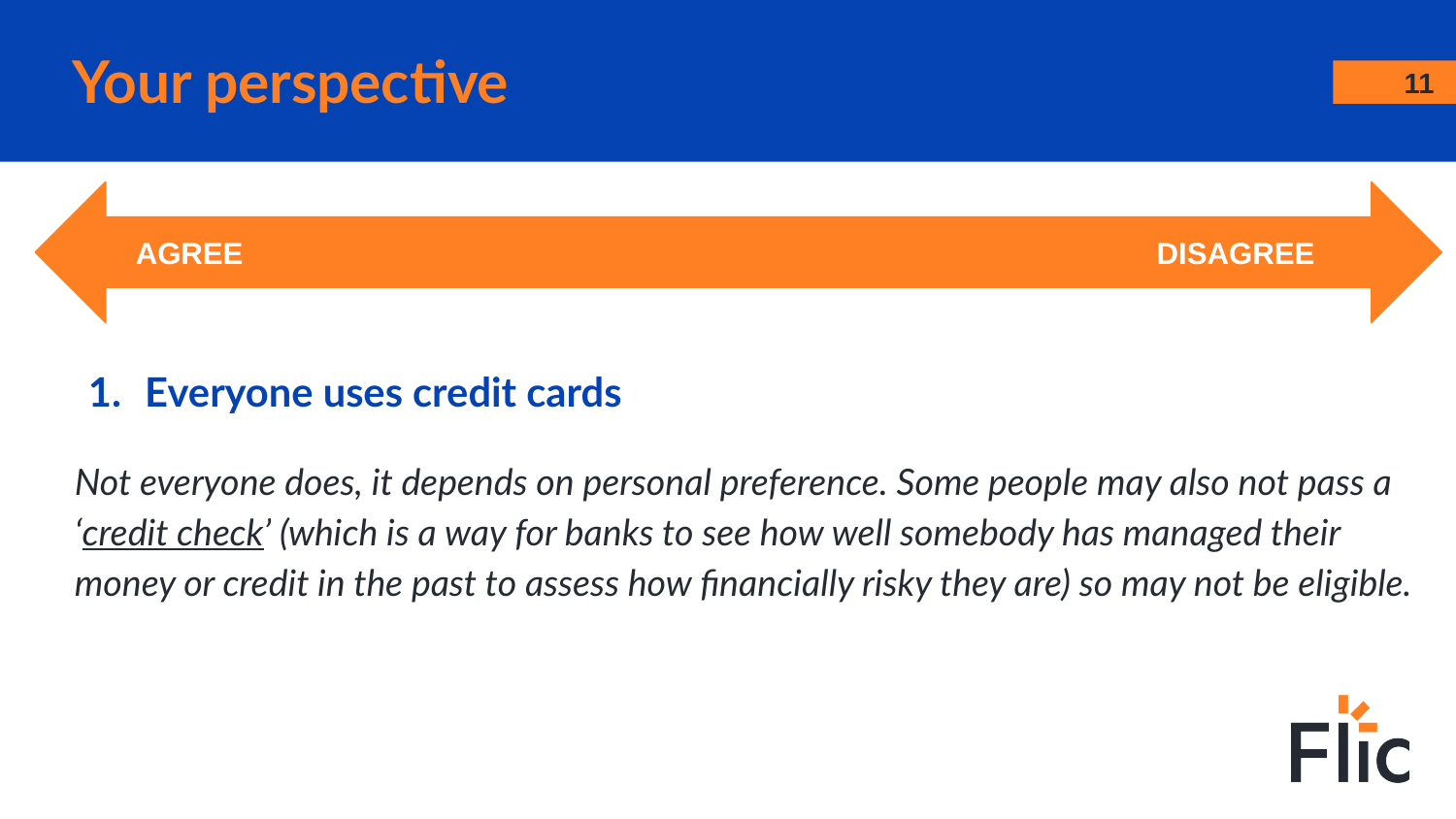

# Your perspective

11

AGREE                                                                                                            DISAGREE
AGREE                                                                                                           DISAGREE
Everyone uses credit cards

Not everyone does, it depends on personal preference. Some people may also not pass a ‘credit check’ (which is a way for banks to see how well somebody has managed their money or credit in the past to assess how financially risky they are) so may not be eligible.